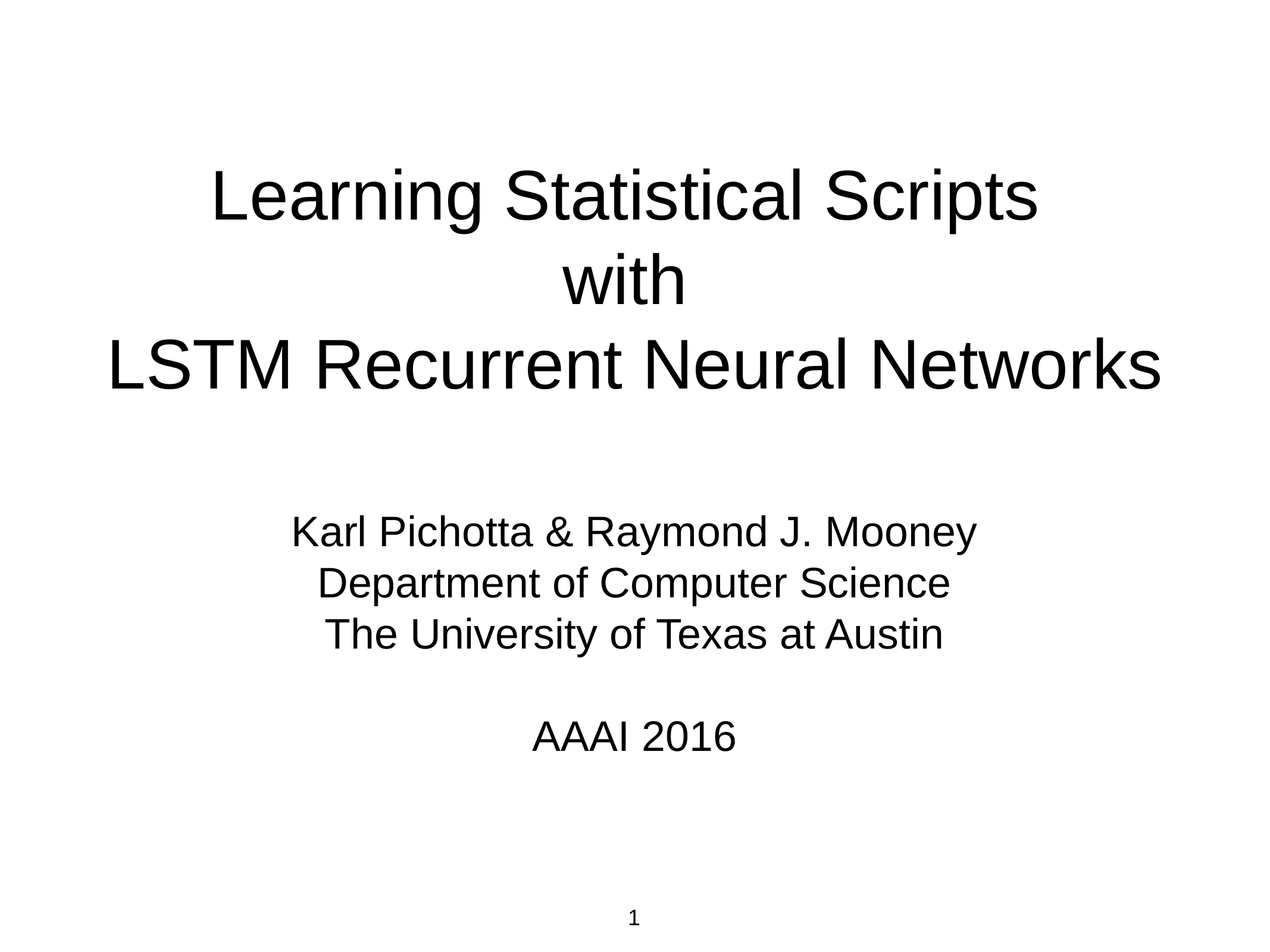

# Learning Statistical Scripts
with
LSTM Recurrent Neural Networks
Karl Pichotta & Raymond J. Mooney
Department of Computer Science
The University of Texas at Austin

AAAI 2016
1